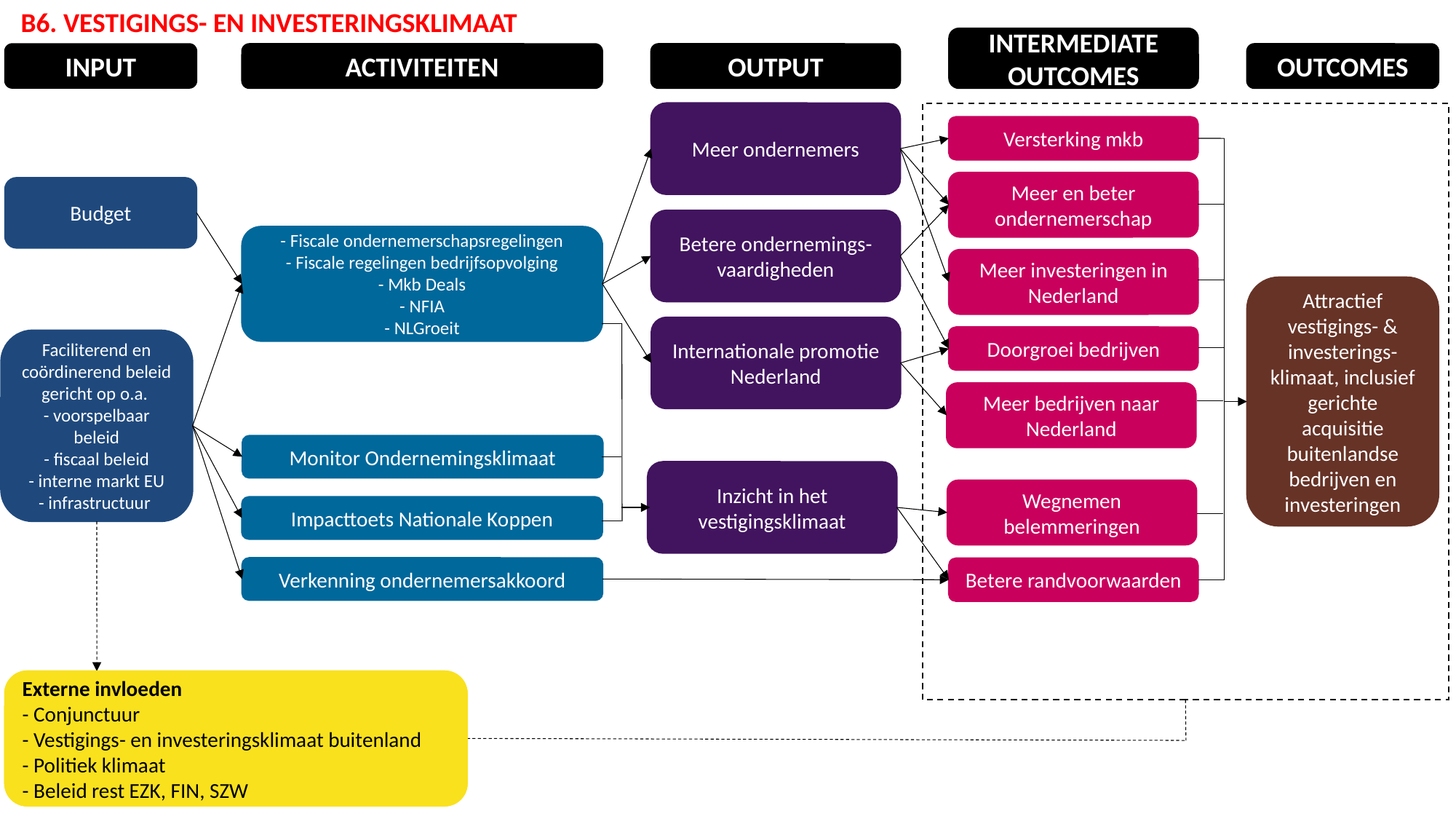

B6. VESTIGINGS- EN INVESTERINGSKLIMAAT
INTERMEDIATE OUTCOMES
INPUT
ACTIVITEITEN
OUTPUT
OUTCOMES
Meer ondernemers

Versterking mkb
Meer en beter ondernemerschap
Budget
Betere ondernemings-vaardigheden
- Fiscale ondernemerschapsregelingen
- Fiscale regelingen bedrijfsopvolging
- Mkb Deals
- NFIA
- NLGroeit
Meer investeringen in Nederland
Attractief vestigings- & investerings-klimaat, inclusief gerichte acquisitie buitenlandse bedrijven en investeringen
Internationale promotie Nederland
Doorgroei bedrijven
Faciliterend en coördinerend beleid gericht op o.a.
- voorspelbaar beleid
- fiscaal beleid
- interne markt EU
- infrastructuur
Meer bedrijven naar Nederland
Monitor Ondernemingsklimaat
Inzicht in het vestigingsklimaat
Wegnemen belemmeringen
Impacttoets Nationale Koppen
Verkenning ondernemersakkoord
Betere randvoorwaarden
Externe invloeden
- Conjunctuur
- Vestigings- en investeringsklimaat buitenland
- Politiek klimaat
- Beleid rest EZK, FIN, SZW
Externe invloeden
- Conjunctuur
- Vestigings- en investeringsklimaat buitenland
- Politiek klimaat
- Beleid rest EZK, FIN, SZW